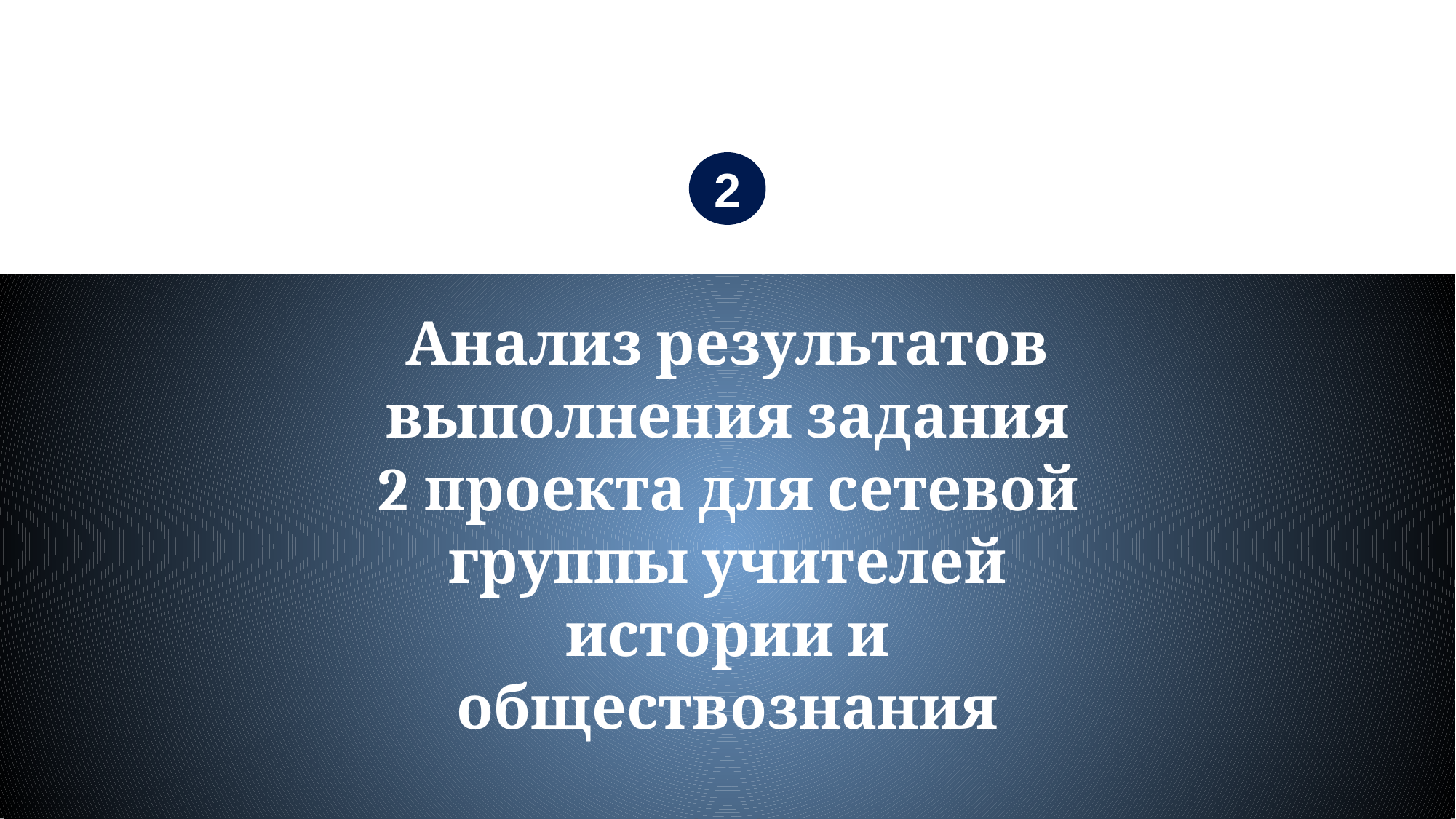

2

Анализ результатов выполнения задания 2 проекта для сетевой группы учителей истории и обществознания